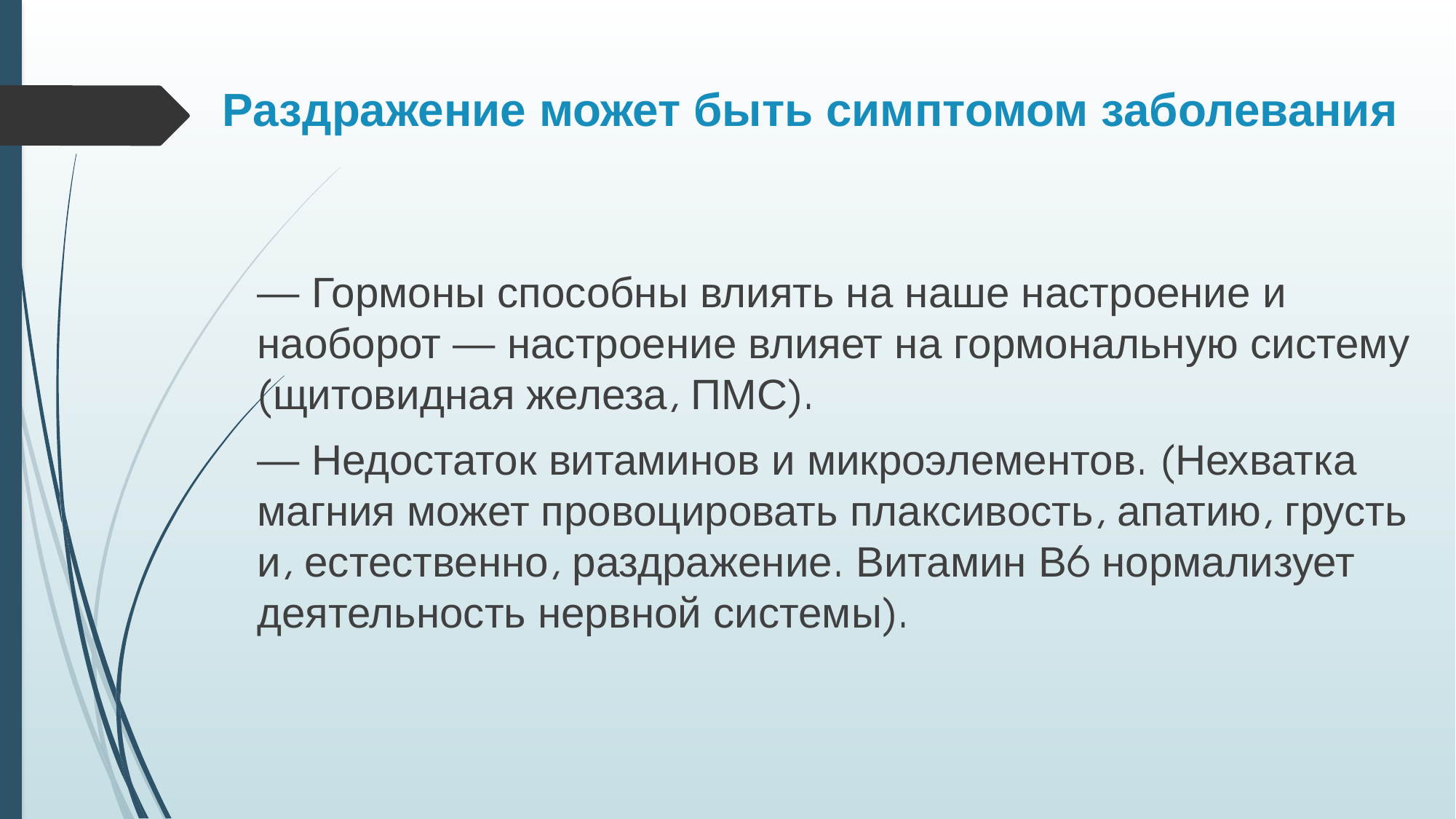

# Раздражение может быть симптомом заболевания
— Гормоны способны влиять на наше настроение и наоборот — настроение влияет на гормональную систему (щитовидная железа, ПМС).
— Недостаток витаминов и микроэлементов. (Нехватка магния может провоцировать плаксивость, апатию, грусть и, естественно, раздражение. Витамин В6 нормализует деятельность нервной системы).